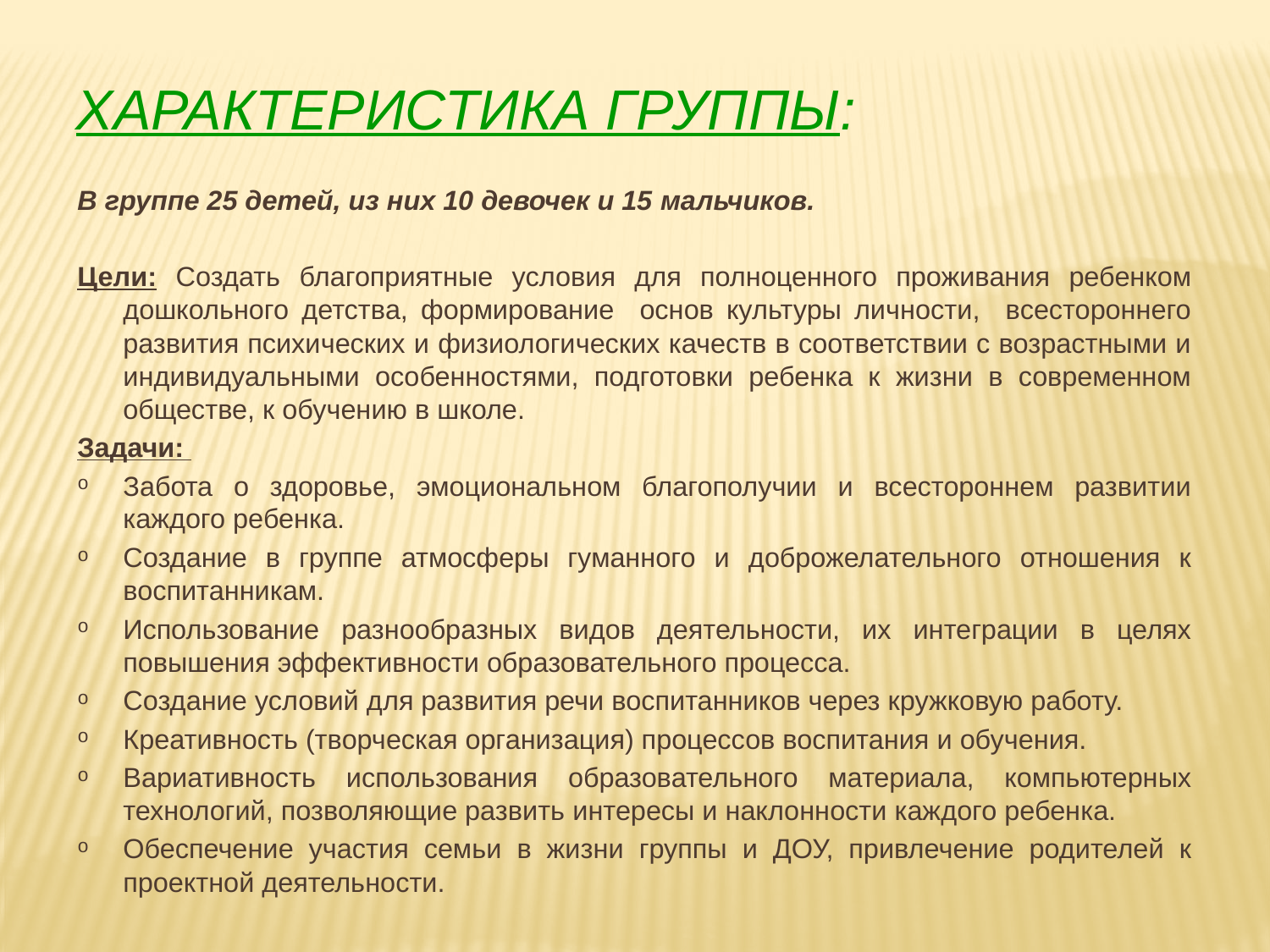

# Характеристика группы:
В группе 25 детей, из них 10 девочек и 15 мальчиков.

Цели: Создать благоприятные условия для полноценного проживания ребенком дошкольного детства, формирование  основ культуры личности,  всестороннего развития психических и физиологических качеств в соответствии с возрастными и индивидуальными особенностями, подготовки ребенка к жизни в современном обществе, к обучению в школе.
Задачи:
Забота о здоровье, эмоциональном благополучии и всестороннем развитии каждого ребенка.
Создание в группе атмосферы гуманного и доброжелательного отношения к воспитанникам.
Использование разнообразных видов деятельности, их интеграции в целях повышения эффективности образовательного процесса.
Создание условий для развития речи воспитанников через кружковую работу.
Креативность (творческая организация) процессов воспитания и обучения.
Вариативность использования образовательного материала, компьютерных технологий, позволяющие развить интересы и наклонности каждого ребенка.
Обеспечение участия семьи в жизни группы и ДОУ, привлечение родителей к проектной деятельности.